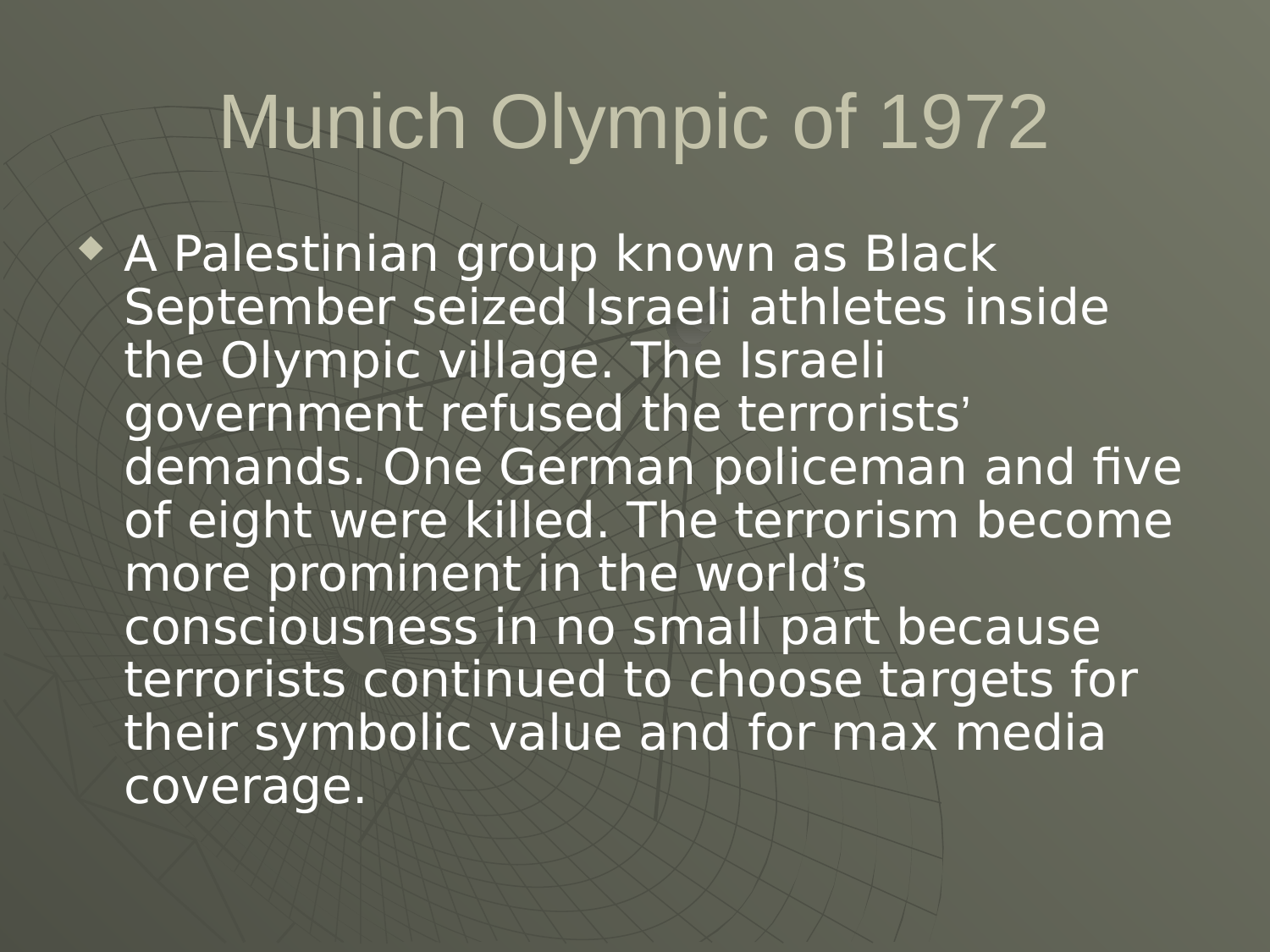

# Munich Olympic of 1972
A Palestinian group known as Black September seized Israeli athletes inside the Olympic village. The Israeli government refused the terrorists’ demands. One German policeman and five of eight were killed. The terrorism become more prominent in the world’s consciousness in no small part because terrorists continued to choose targets for their symbolic value and for max media coverage.